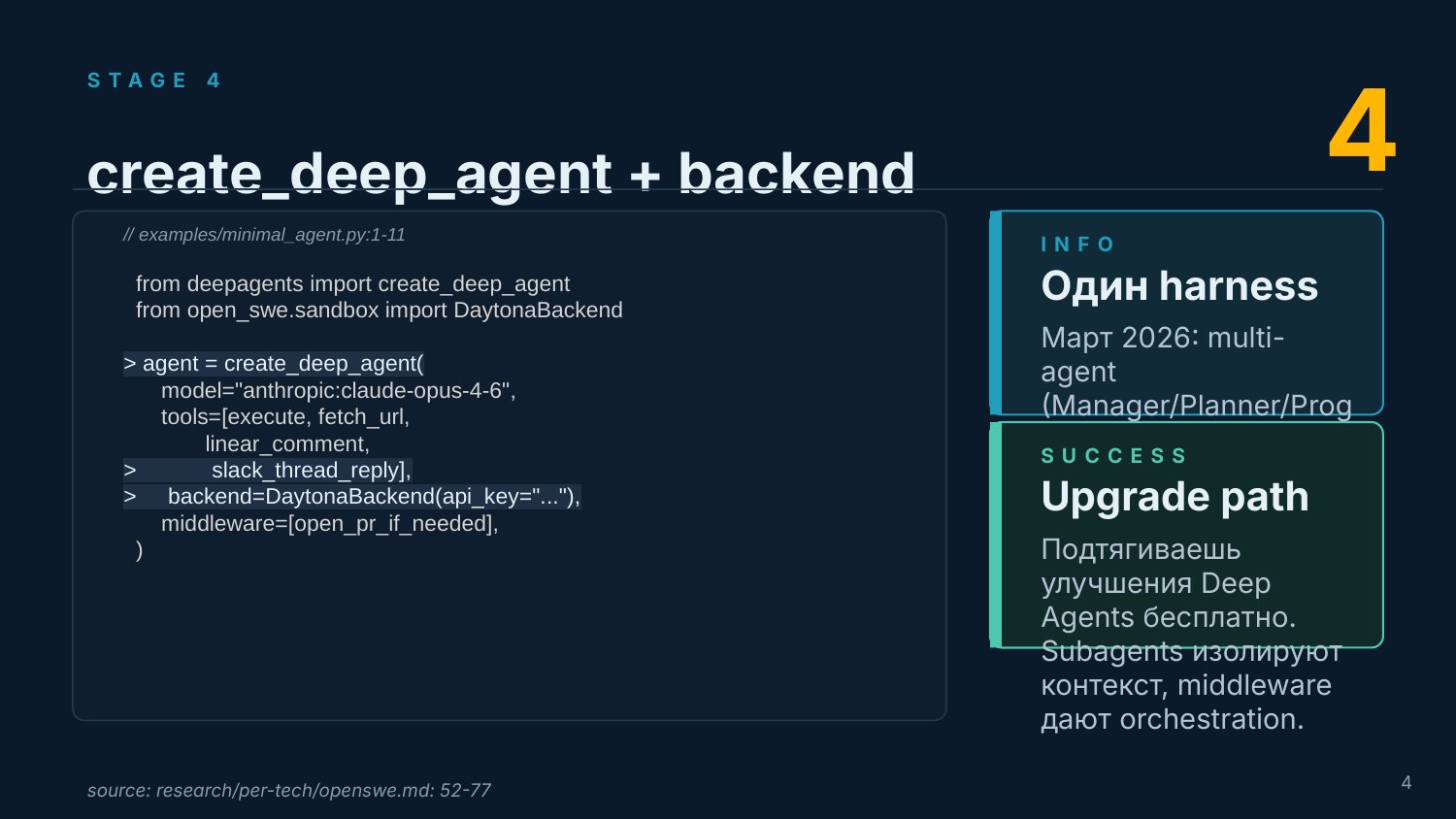

4
STAGE 4
create_deep_agent + backend

// examples/minimal_agent.py:1-11
INFO
  from deepagents import create_deep_agent
  from open_swe.sandbox import DaytonaBackend

> agent = create_deep_agent(
      model="anthropic:claude-opus-4-6",
      tools=[execute, fetch_url,
             linear_comment,
>            slack_thread_reply],
>     backend=DaytonaBackend(api_key="..."),
      middleware=[open_pr_if_needed],
  )

Один harness
Март 2026: multi-agent (Manager/Planner/Programmer/Reviewer) заменили на единый deep-agent harness.

SUCCESS
Upgrade path
Подтягиваешь улучшения Deep Agents бесплатно. Subagents изолируют контекст, middleware дают orchestration.
4
source: research/per-tech/openswe.md: 52-77